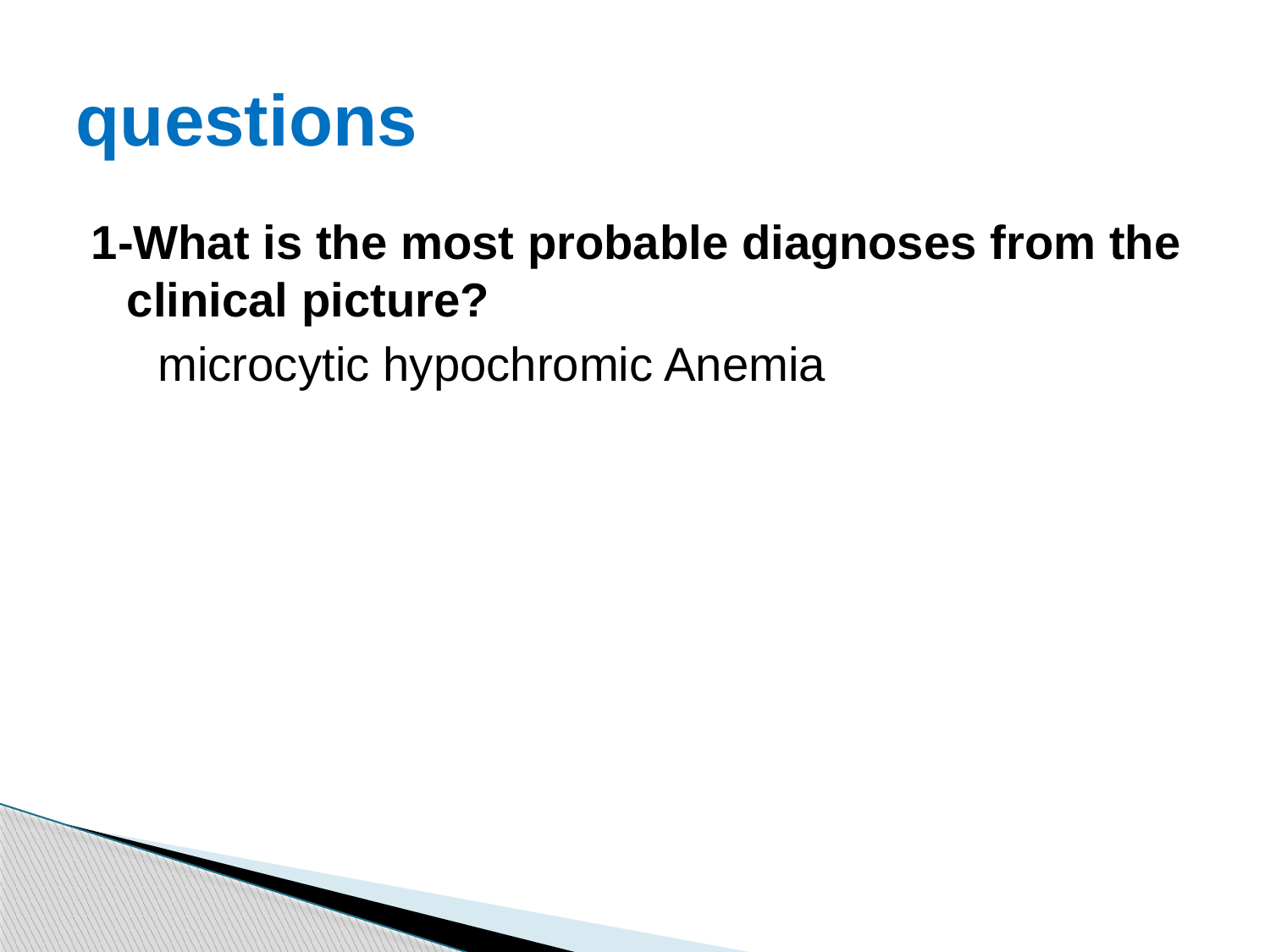

# questions
1-What is the most probable diagnoses from the clinical picture?
     microcytic hypochromic Anemia